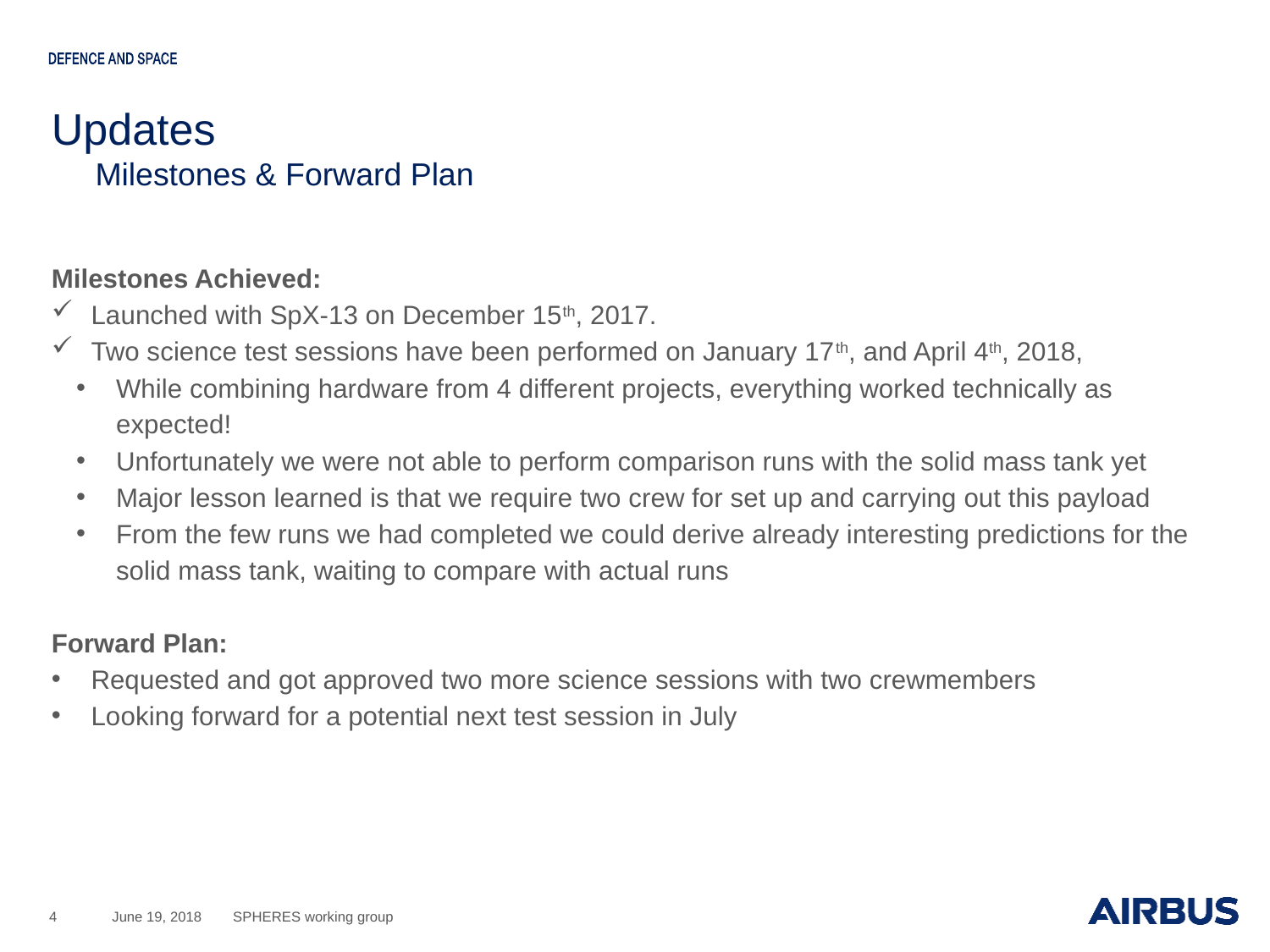

# Updates
Milestones & Forward Plan
Milestones Achieved:
Launched with SpX-13 on December 15th, 2017.
Two science test sessions have been performed on January 17th, and April 4th, 2018,
While combining hardware from 4 different projects, everything worked technically as expected!
Unfortunately we were not able to perform comparison runs with the solid mass tank yet
Major lesson learned is that we require two crew for set up and carrying out this payload
From the few runs we had completed we could derive already interesting predictions for the solid mass tank, waiting to compare with actual runs

Forward Plan:
Requested and got approved two more science sessions with two crewmembers
Looking forward for a potential next test session in July
4
June 19, 2018
SPHERES working group